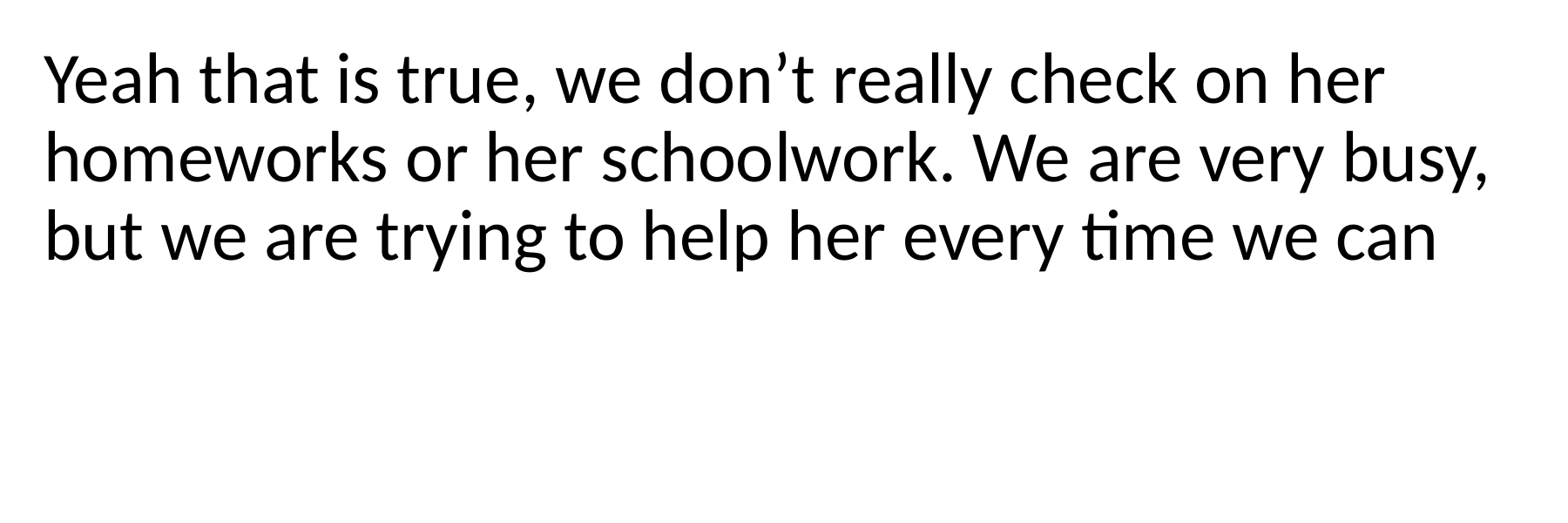

Yeah that is true, we don’t really check on her homeworks or her schoolwork. We are very busy, but we are trying to help her every time we can